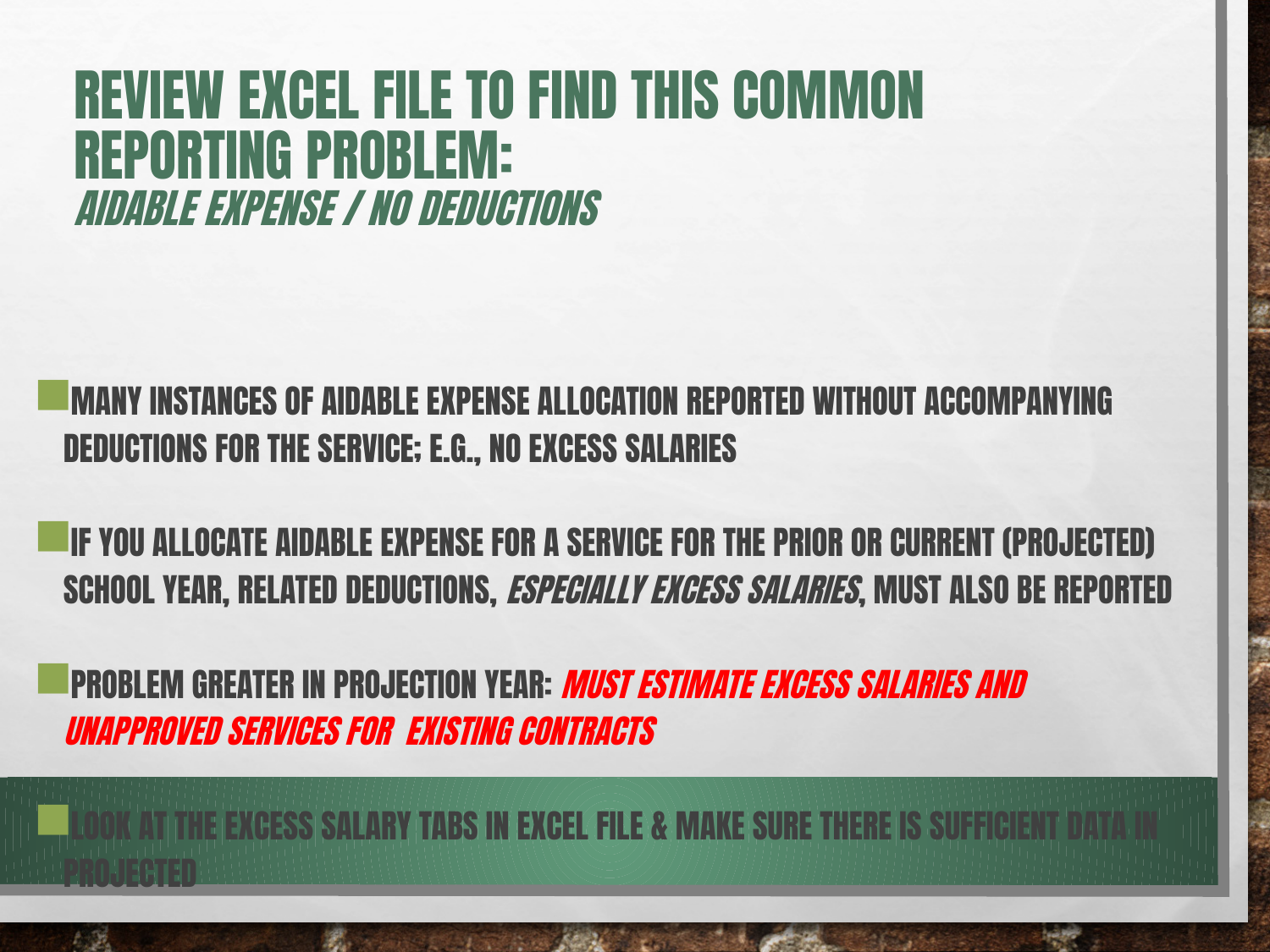

# Review Excel File to Find this Common Reporting Problem: Aidable Expense / No Deductions
Many instances of aidable expense allocation reported without accompanying deductions for the service; e.g., no excess salaries

If you allocate aidable expense for a service for the prior or current (projected) school year, related deductions, especially excess salaries, must also be reported

Problem greater in projection year: Must estimate excess salaries and unapproved services for  existing contracts

Look at the Excess Salary tabs in Excel file & make sure there is sufficient data in projected